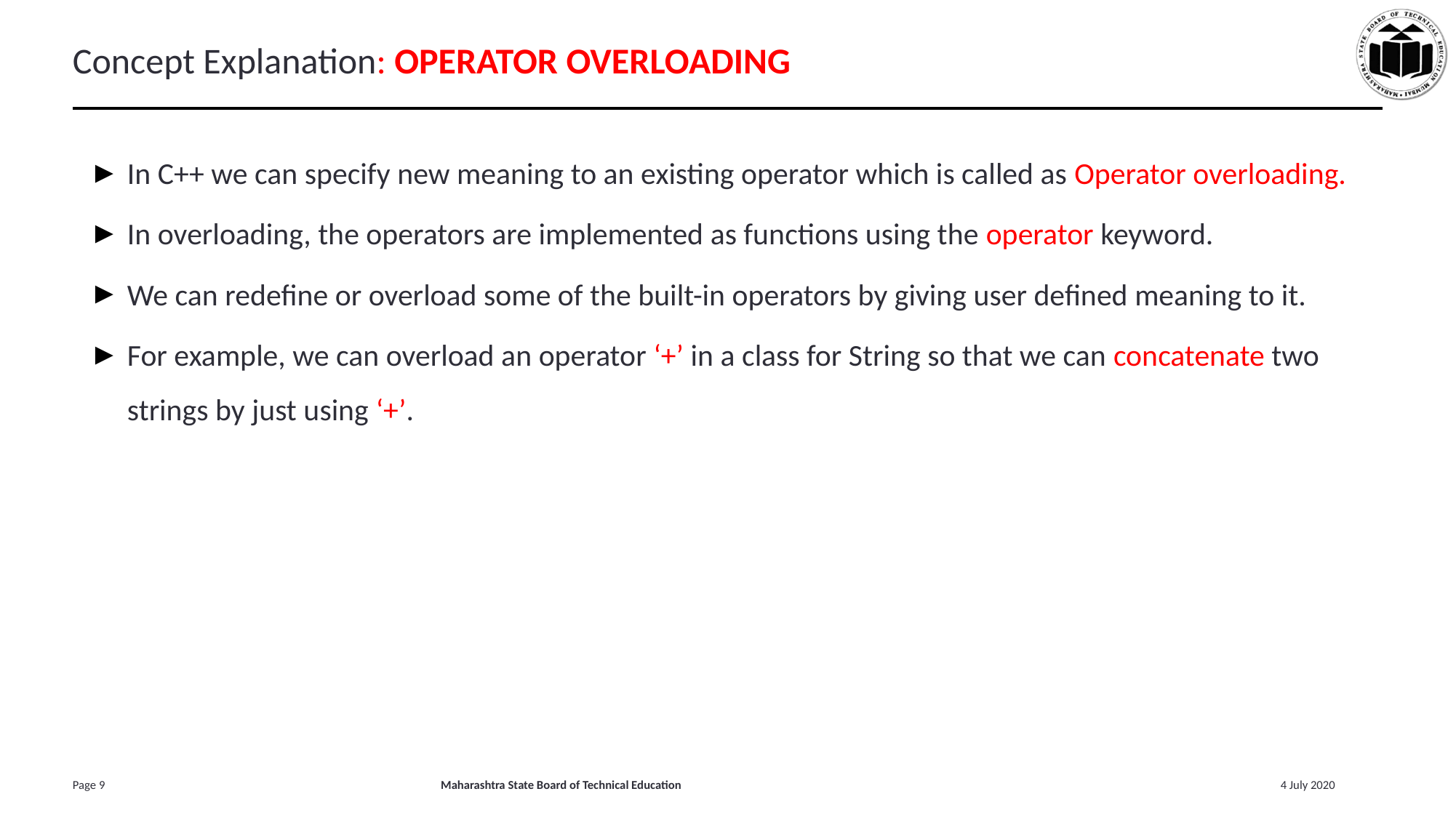

# Concept Explanation: OPERATOR OVERLOADING
In C++ we can specify new meaning to an existing operator which is called as Operator overloading.
In overloading, the operators are implemented as functions using the operator keyword.
We can redefine or overload some of the built-in operators by giving user defined meaning to it.
For example, we can overload an operator ‘+’ in a class for String so that we can concatenate two strings by just using ‘+’.